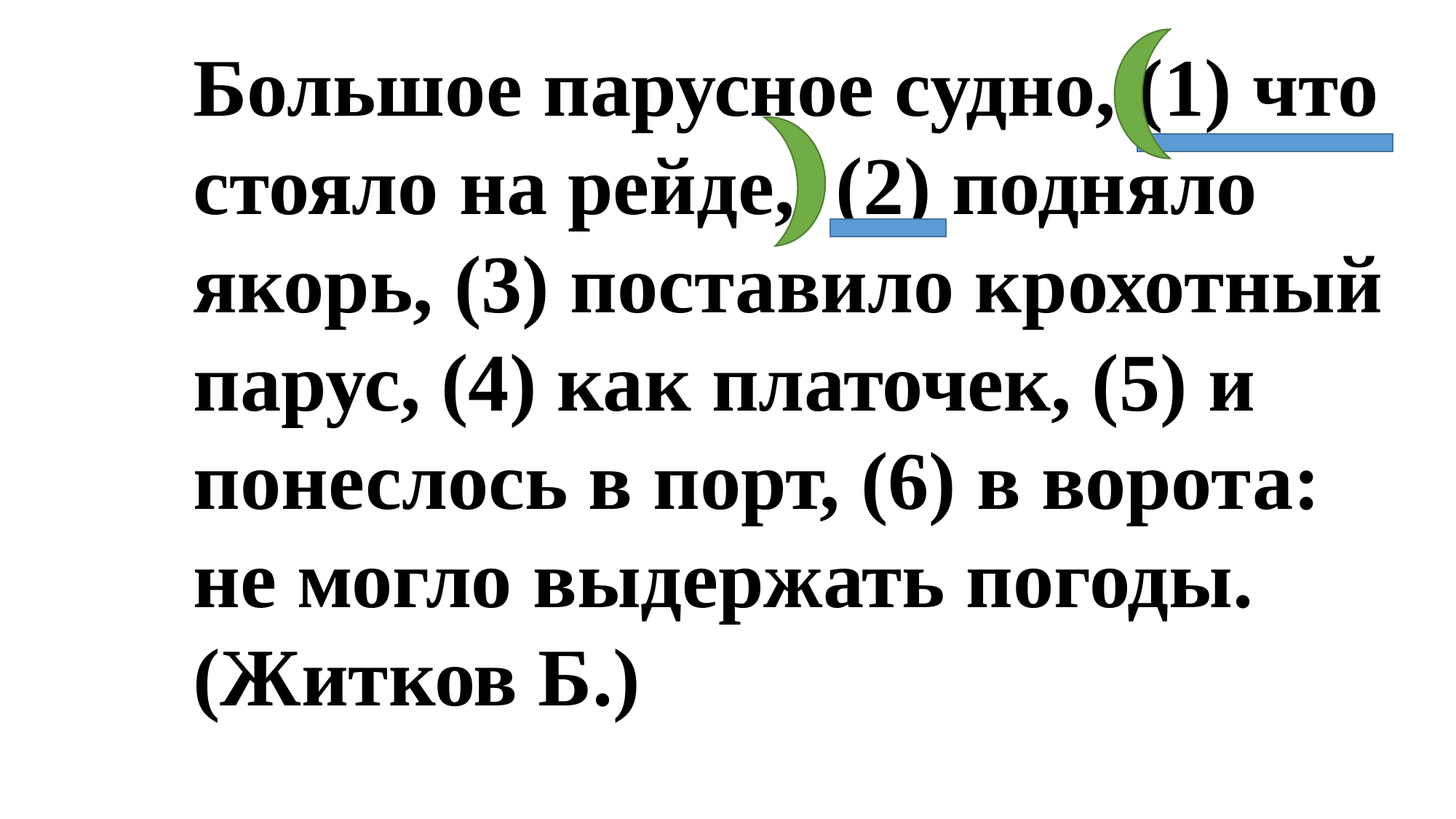

Большое парусное судно, (1) что стояло на рейде,  (2) подняло якорь, (3) поставило крохотный парус, (4) как платочек, (5) и понеслось в порт, (6) в ворота: не могло выдержать погоды. (Житков Б.)